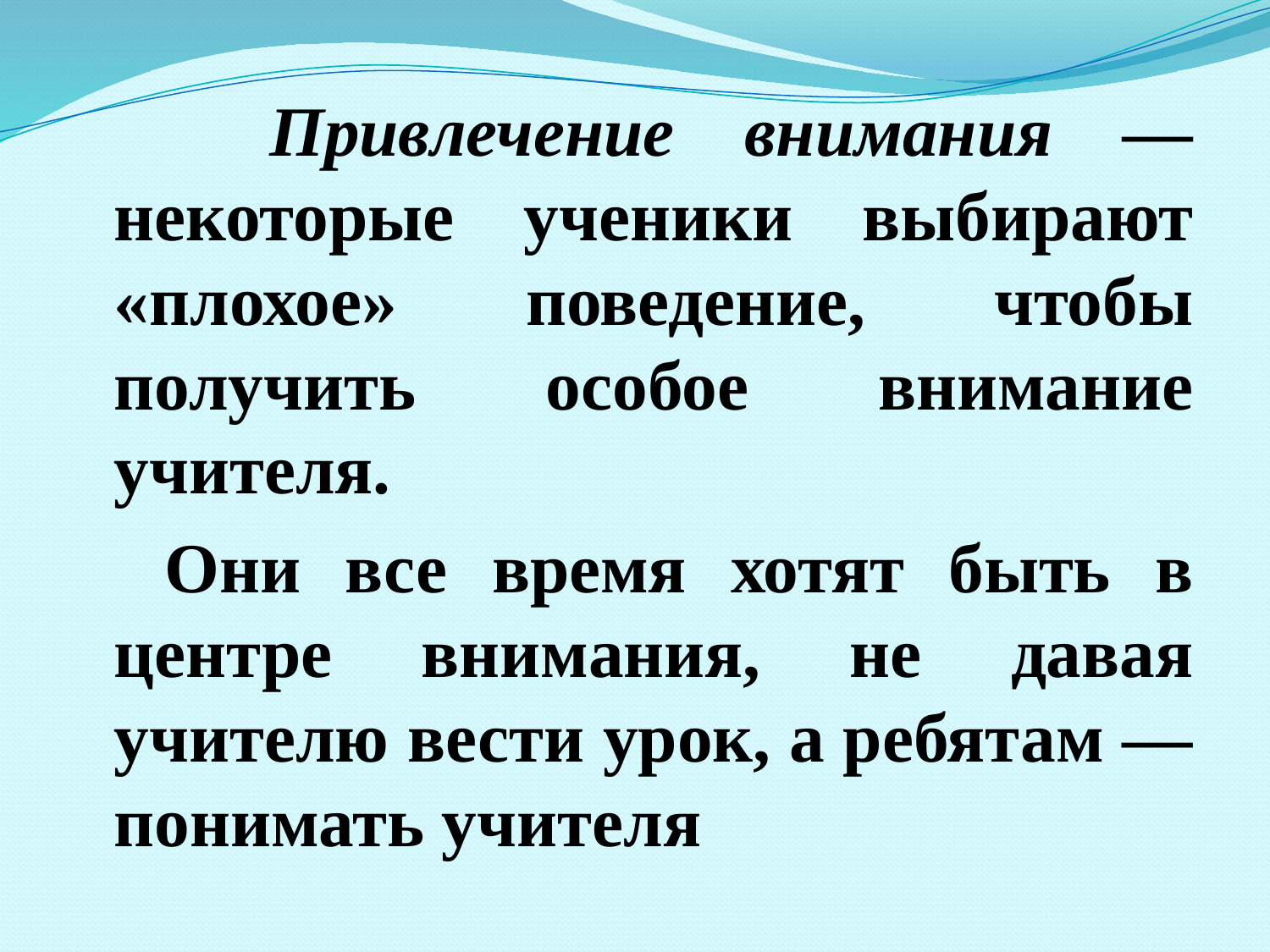

Привлечение внимания — некоторые ученики выбирают «плохое» поведение, чтобы получить особое внимание учителя.
  Они все время хотят быть в центре внимания, не давая учителю вести урок, а ребятам — понимать учителя

#